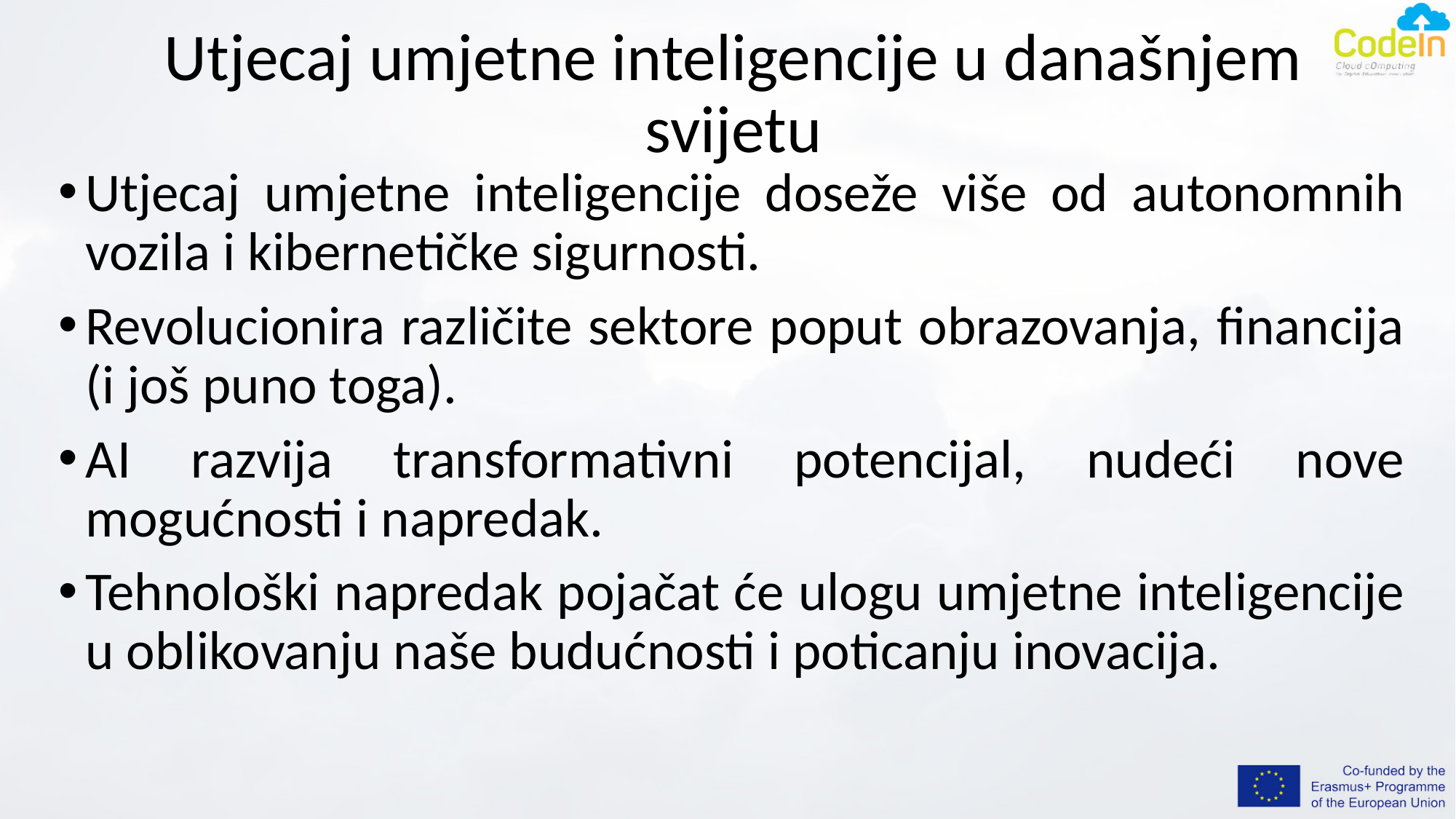

# Utjecaj umjetne inteligencije u današnjem svijetu
Utjecaj umjetne inteligencije doseže više od autonomnih vozila i kibernetičke sigurnosti.
Revolucionira različite sektore poput obrazovanja, financija (i još puno toga).
AI razvija transformativni potencijal, nudeći nove mogućnosti i napredak.
Tehnološki napredak pojačat će ulogu umjetne inteligencije u oblikovanju naše budućnosti i poticanju inovacija.